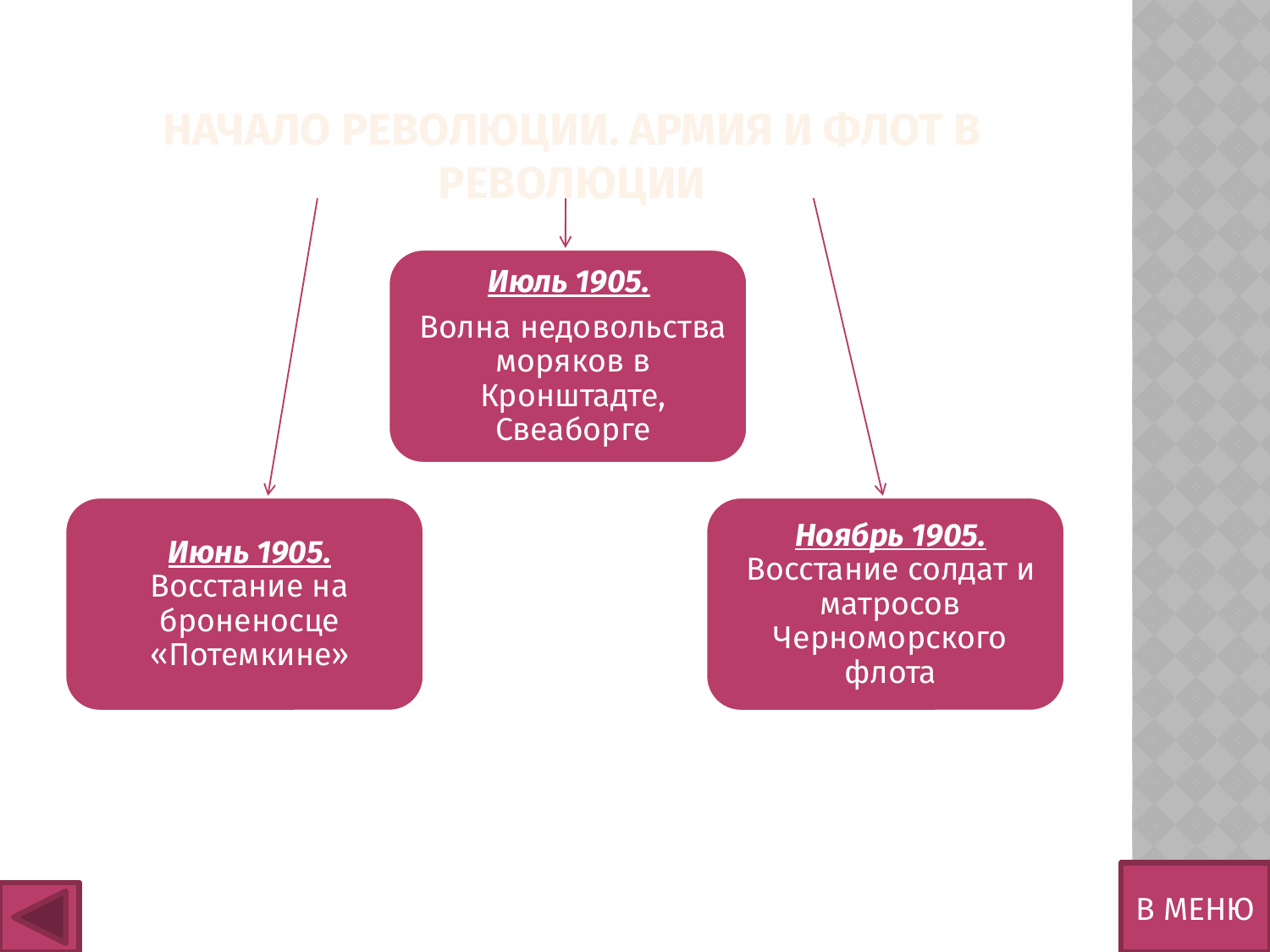

Начало революции. Армия и флот в революции
Июнь 1905. Восстание на броненосце «Потемкине»
Июль 1905.
Волна недовольства моряков в Кронштадте, Свеаборге
Ноябрь 1905. Восстание солдат и матросов Черноморского флота
В МЕНЮ